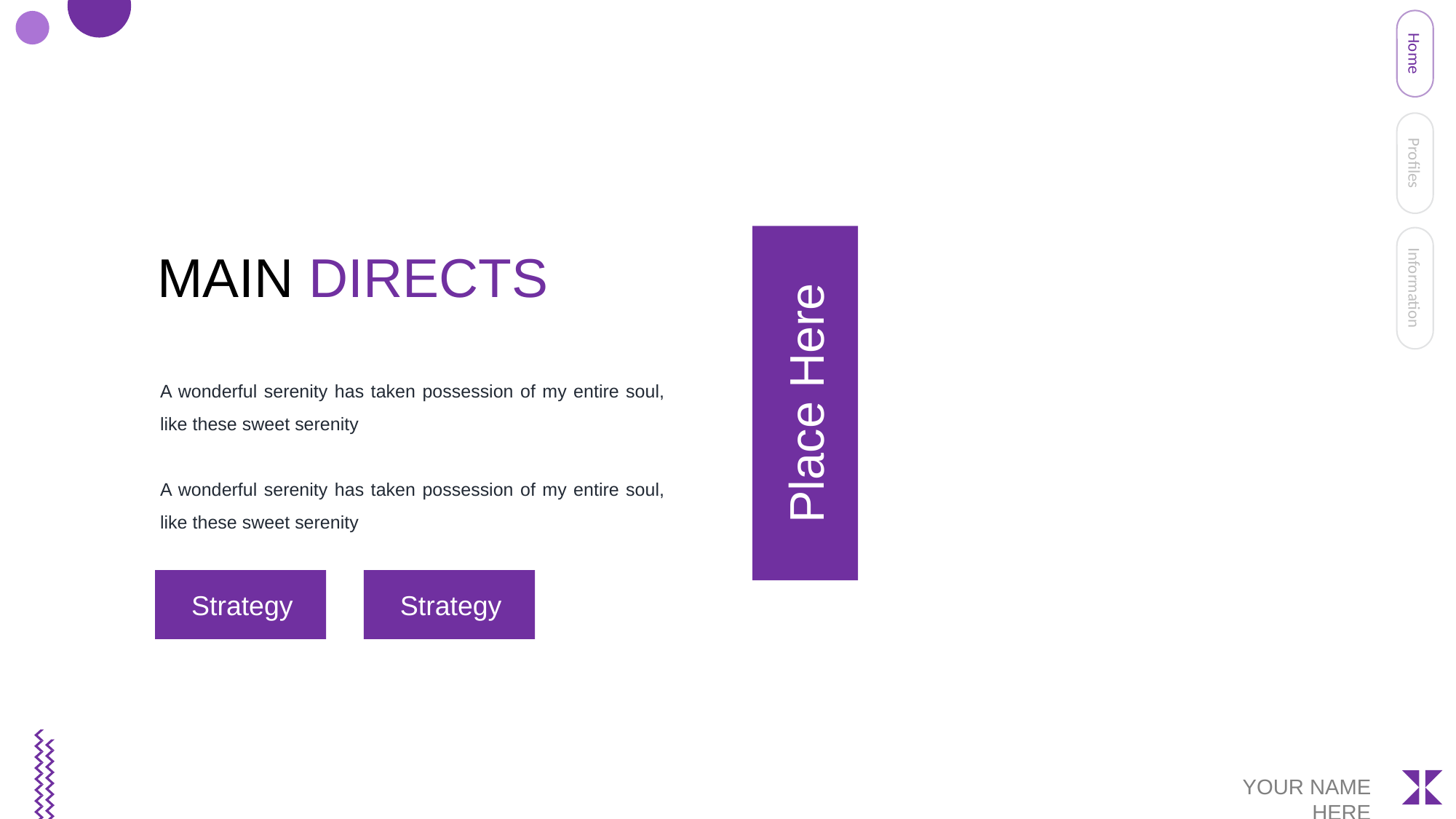

Home
Profiles
MAIN DIRECTS
Information

A wonderful serenity has taken possession of my entire soul, like these sweet serenity
Place Here
A wonderful serenity has taken possession of my entire soul, like these sweet serenity

Strategy
Strategy
YOUR NAME HERE